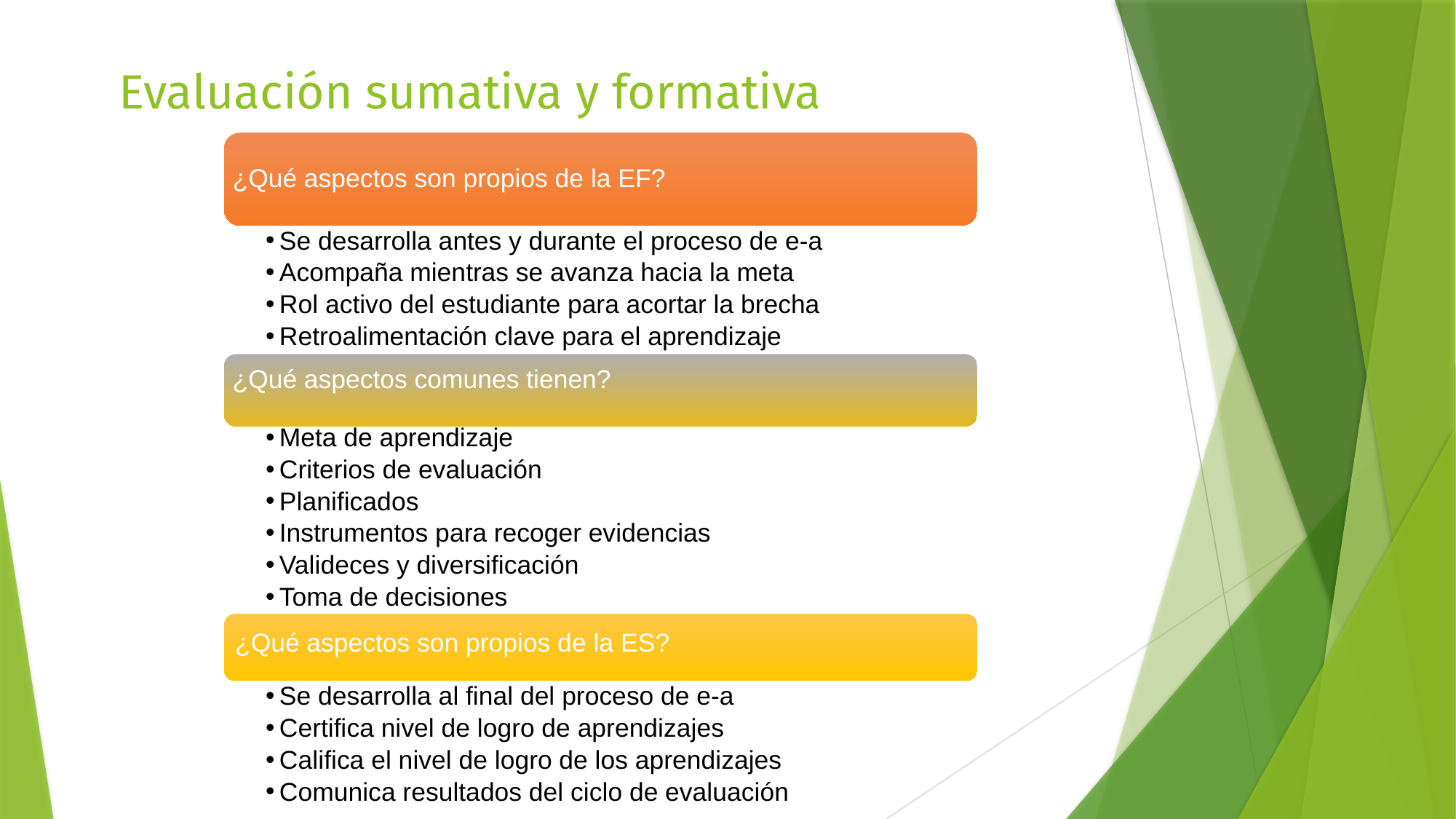

# Evaluación sumativa y formativa

¿Qué aspectos son propios de la EF?

Se desarrolla antes y durante el proceso de e-a
Acompaña mientras se avanza hacia la meta
Rol activo del estudiante para acortar la brecha
Retroalimentación clave para el aprendizaje
¿Qué aspectos comunes tienen?

Meta de aprendizaje
Criterios de evaluación
Planificados
Instrumentos para recoger evidencias
Valideces y diversificación
Toma de decisiones

¿Qué aspectos son propios de la ES?

Se desarrolla al final del proceso de e-a
Certifica nivel de logro de aprendizajes
Califica el nivel de logro de los aprendizajes
Comunica resultados del ciclo de evaluación